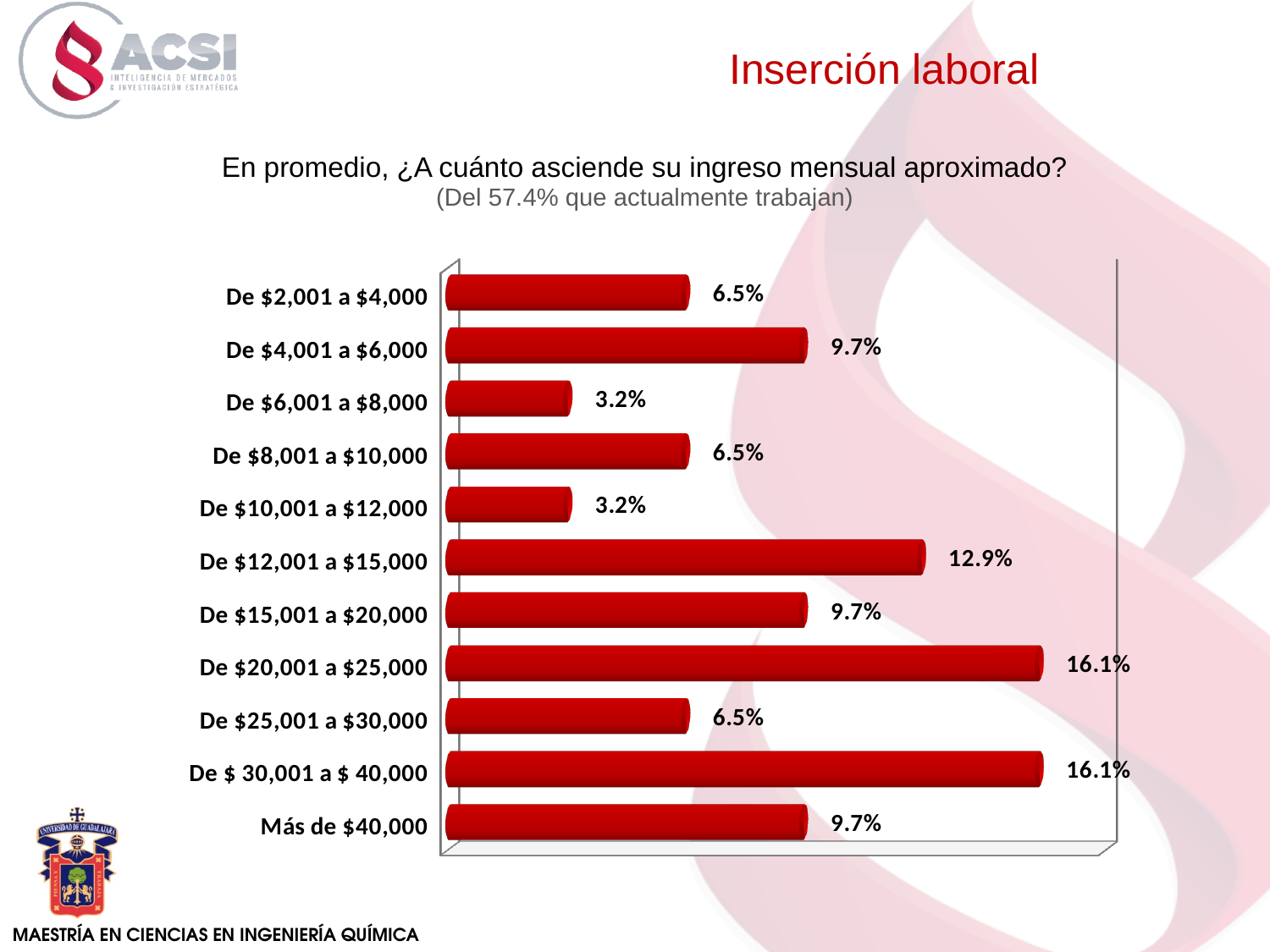

Inserción laboral

[unsupported chart]

En promedio, ¿A cuánto asciende su ingreso mensual aproximado?
(Del 57.4% que actualmente trabajan)